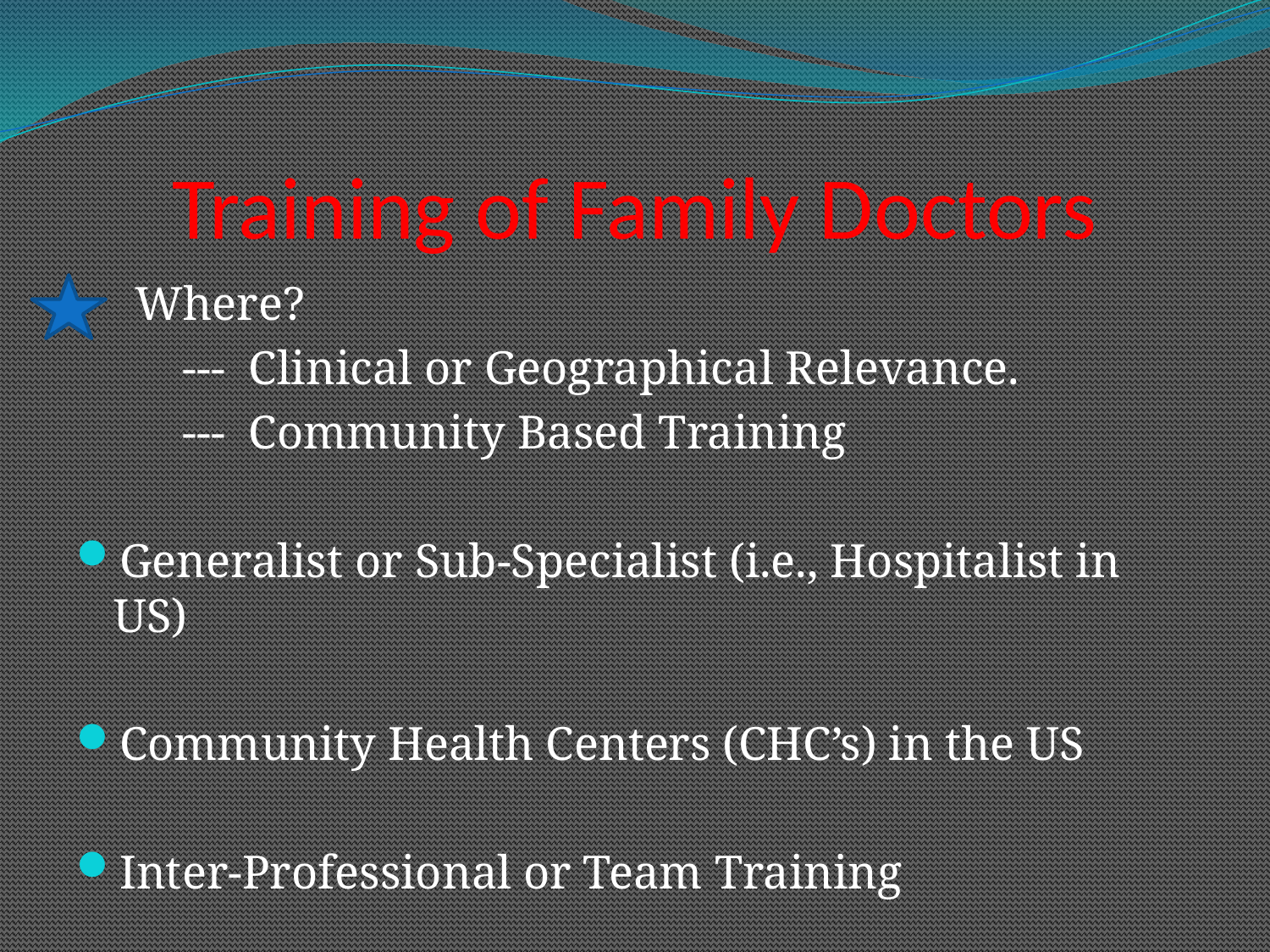

# Training of Family Doctors
     Where?
         ---  Clinical or Geographical Relevance.
         ---  Community Based Training

Generalist or Sub-Specialist (i.e., Hospitalist in US)

Community Health Centers (CHC’s) in the US

Inter-Professional or Team Training